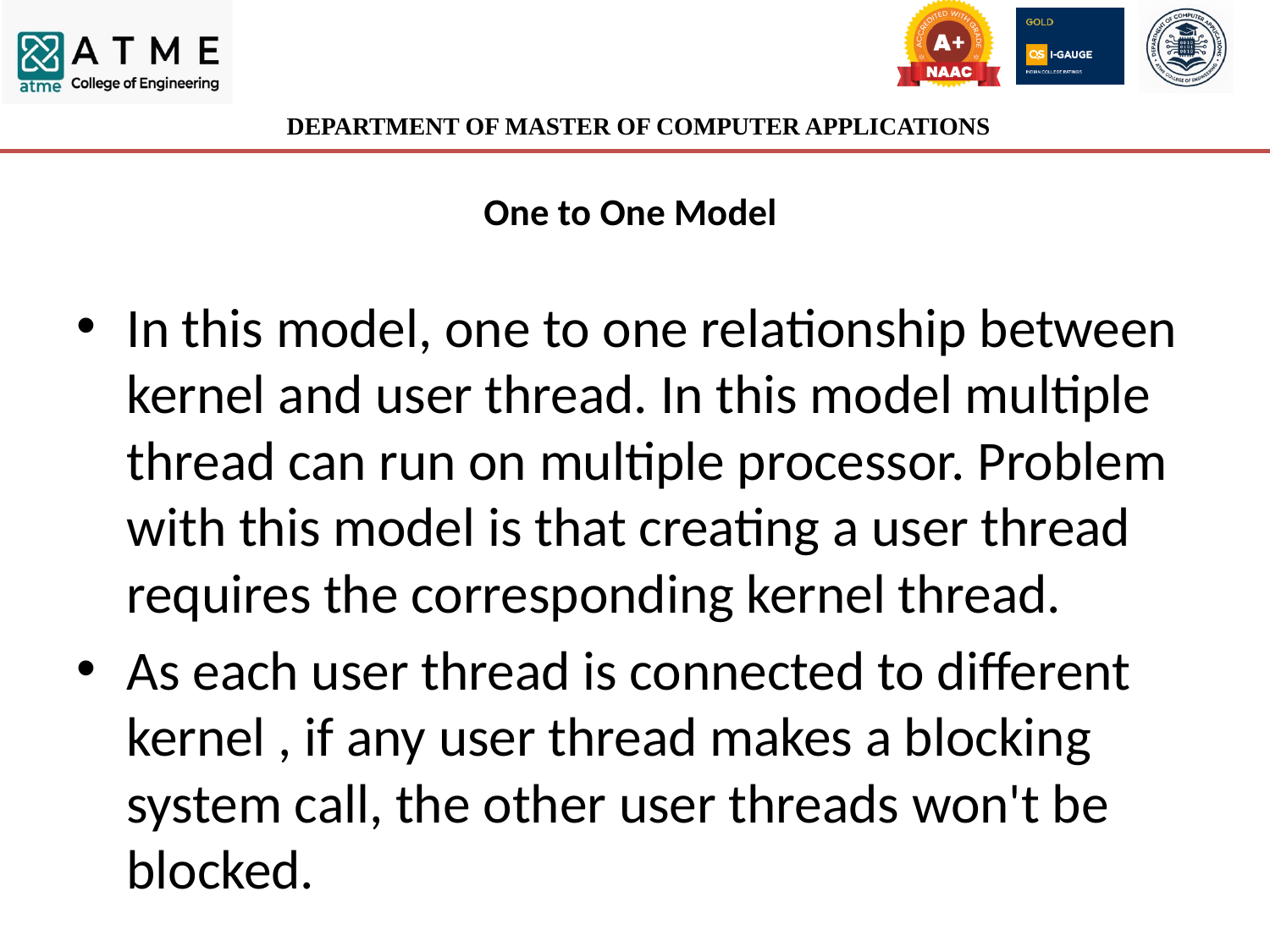

# One to One Model
In this model, one to one relationship between kernel and user thread. In this model multiple thread can run on multiple processor. Problem with this model is that creating a user thread requires the corresponding kernel thread.
As each user thread is connected to different kernel , if any user thread makes a blocking system call, the other user threads won't be blocked.